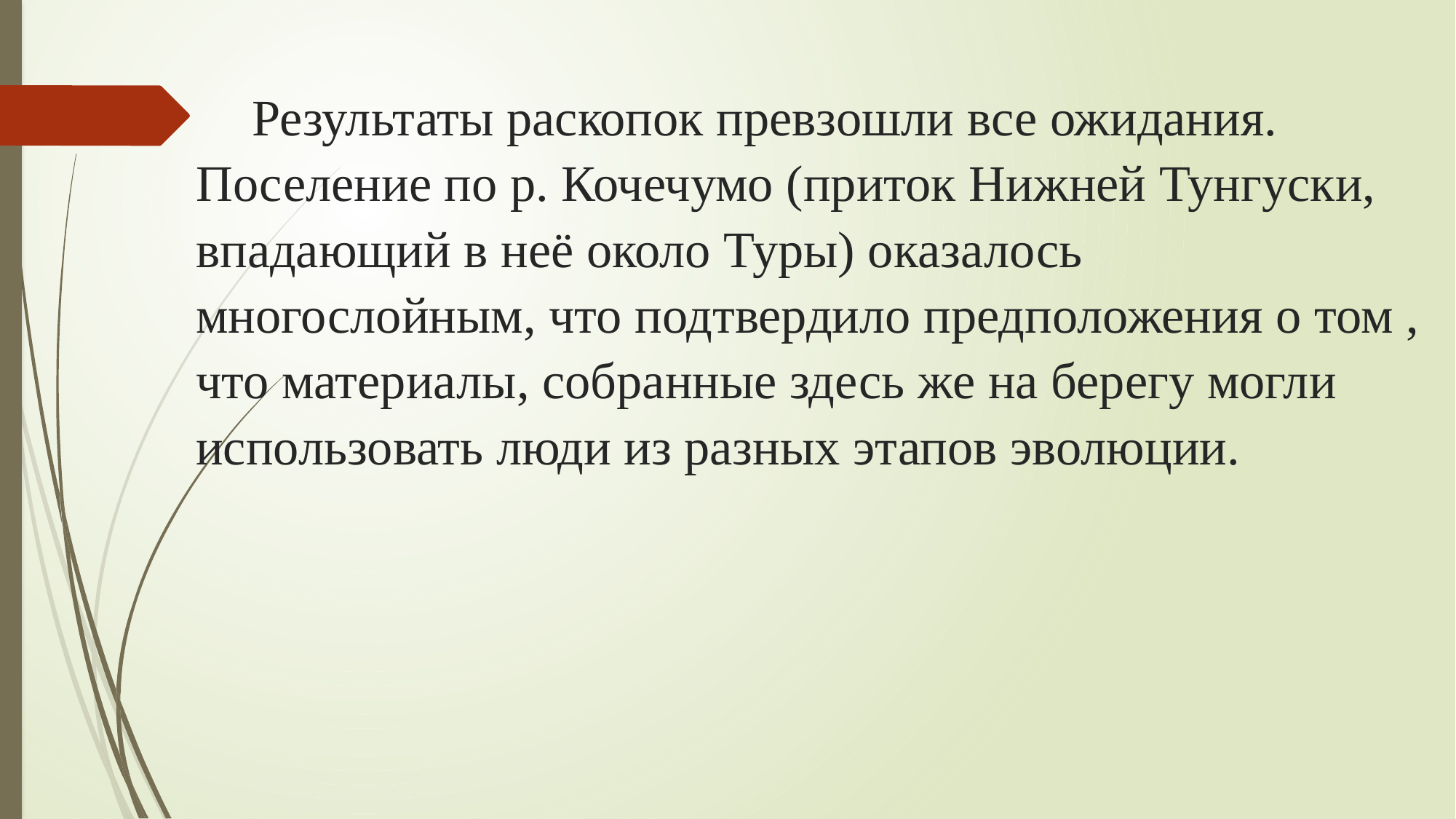

# Результаты раскопок превзошли все ожидания. Поселение по р. Кочечумо (приток Нижней Тунгуски, впадающий в неё около Туры) оказалось многослойным, что подтвердило предположения о том , что материалы, собранные здесь же на берегу могли использовать люди из разных этапов эволюции.